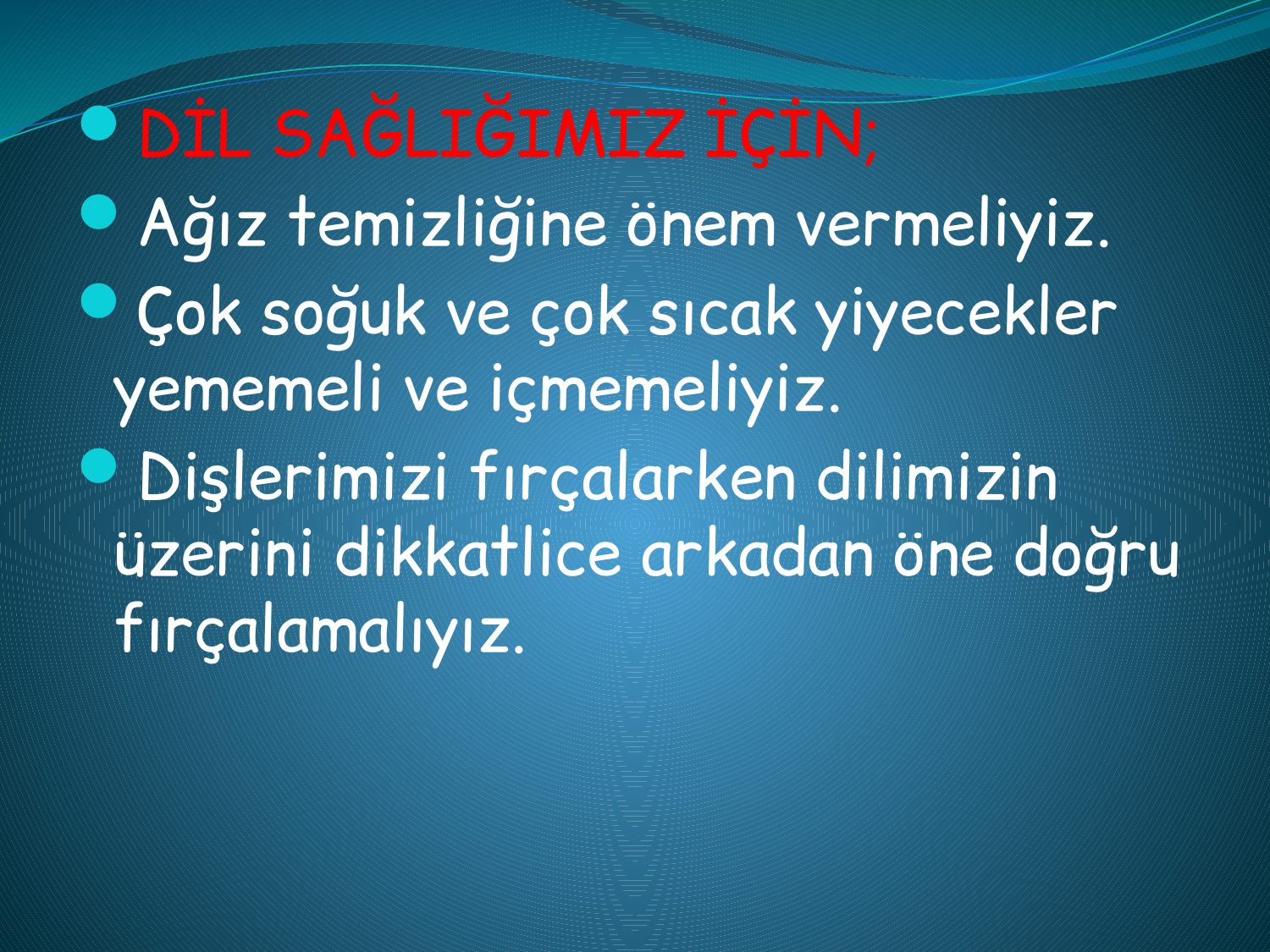

DİL SAĞLIĞIMIZ İÇİN;
Ağız temizliğine önem vermeliyiz.
Çok soğuk ve çok sıcak yiyecekler yememeli ve içmemeliyiz.
Dişlerimizi fırçalarken dilimizin üzerini dikkatlice arkadan öne doğru fırçalamalıyız.